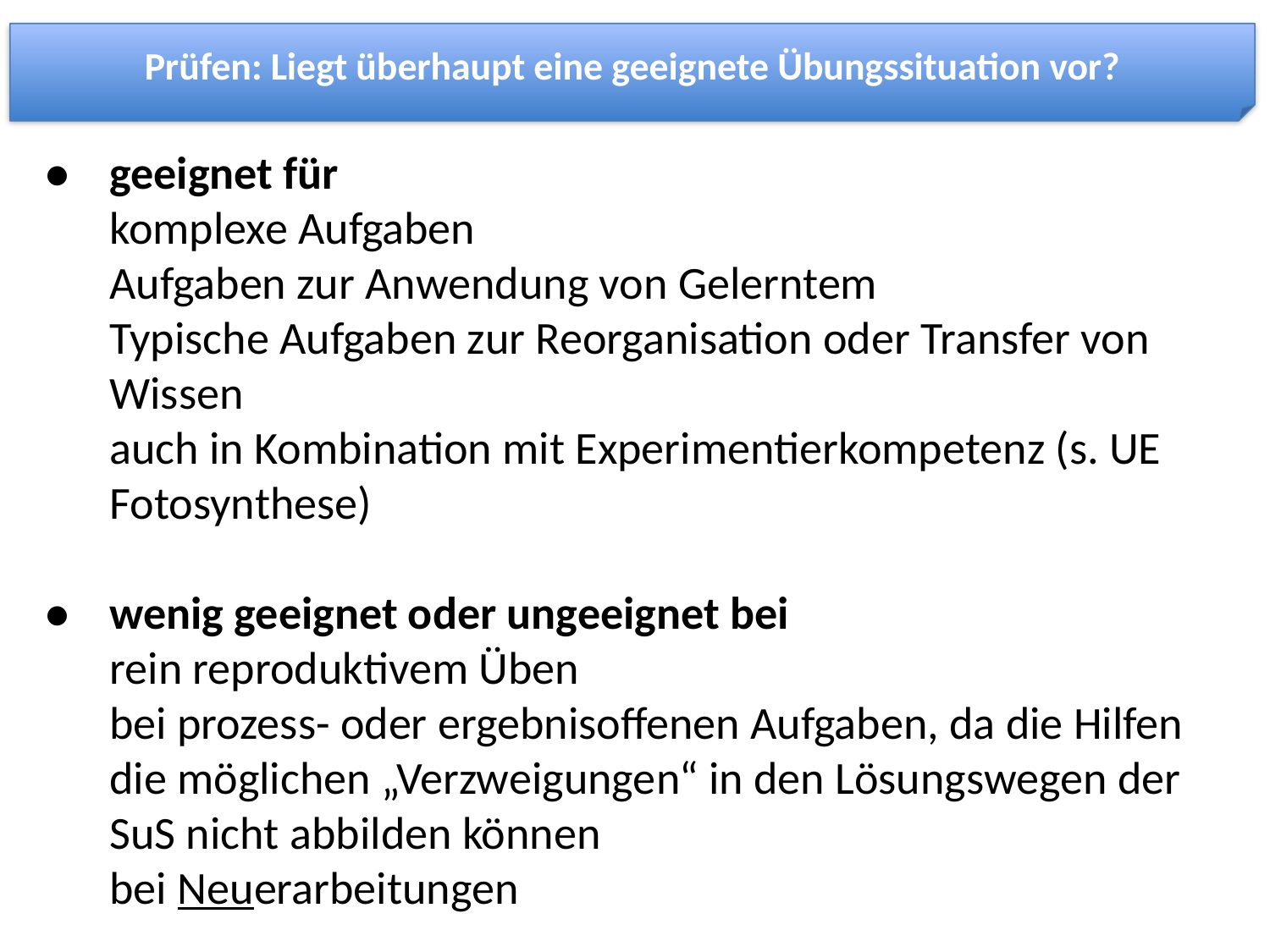

Prüfen: Liegt überhaupt eine geeignete Übungssituation vor?
•	geeignet für
komplexe Aufgaben
Aufgaben zur Anwendung von Gelerntem
Typische Aufgaben zur Reorganisation oder Transfer von Wissen
auch in Kombination mit Experimentierkompetenz (s. UE Fotosynthese)

•	wenig geeignet oder ungeeignet bei
rein reproduktivem Üben
bei prozess- oder ergebnisoffenen Aufgaben, da die Hilfen die möglichen „Verzweigungen“ in den Lösungswegen der SuS nicht abbilden können
bei Neuerarbeitungen